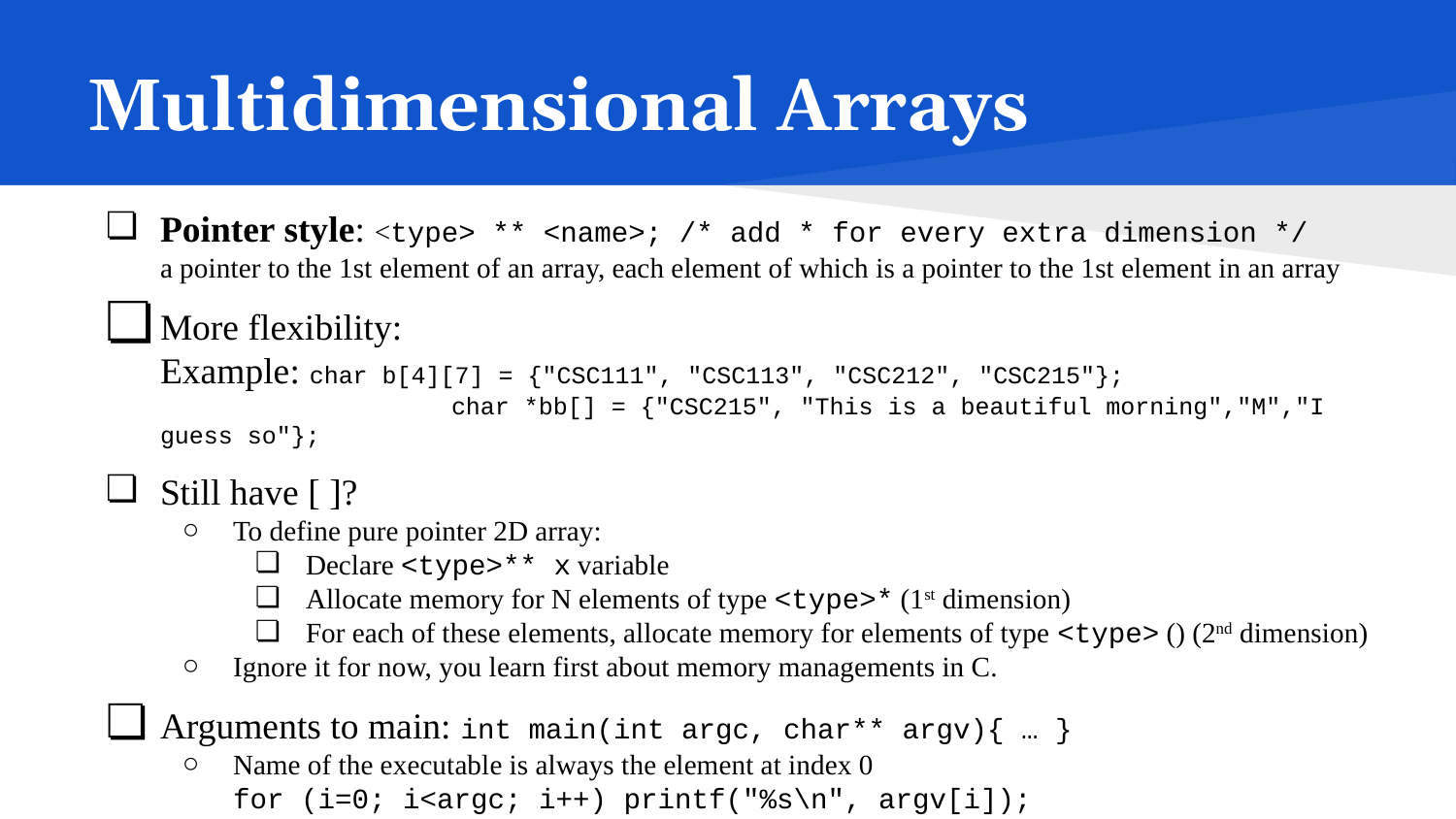

# Multidimensional Arrays
Pointer style: <type> ** <name>; /* add * for every extra dimension */
a pointer to the 1st element of an array, each element of which is a pointer to the 1st element in an array
More flexibility:
Example: char b[4][7] = {"CSC111", "CSC113", "CSC212", "CSC215"};
		char *bb[] = {"CSC215", "This is a beautiful morning","M","I guess so"};
Still have [ ]?
To define pure pointer 2D array:
Declare <type>** x variable
Allocate memory for N elements of type <type>* (1st dimension)
For each of these elements, allocate memory for elements of type <type> () (2nd dimension)
Ignore it for now, you learn first about memory managements in C.
Arguments to main: int main(int argc, char** argv){ … }
Name of the executable is always the element at index 0
for (i=0; i<argc; i++) printf("%s\n", argv[i]);